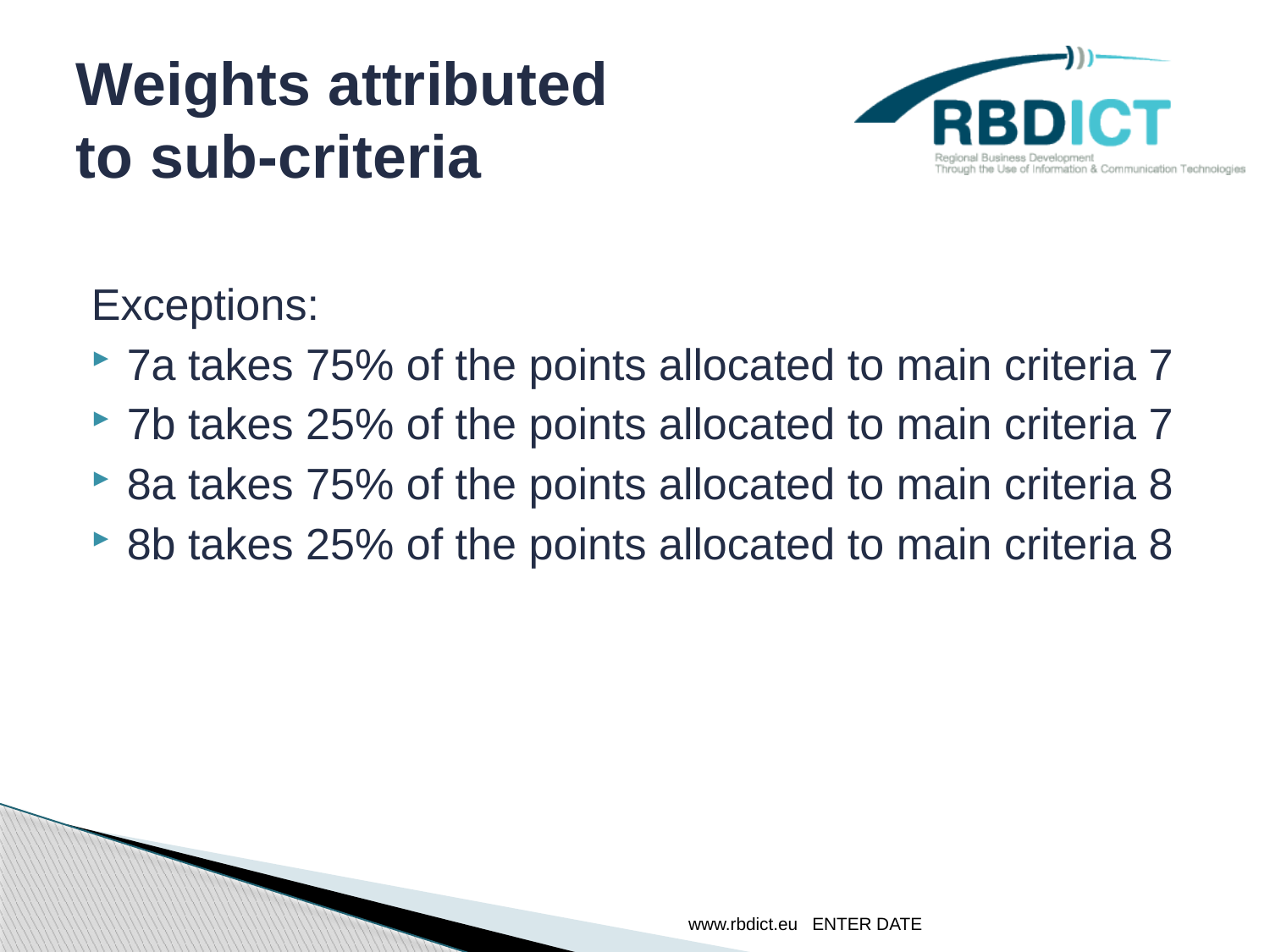

# Weights attributed to sub-criteria

Exceptions:
7a takes 75% of the points allocated to main criteria 7
7b takes 25% of the points allocated to main criteria 7
8a takes 75% of the points allocated to main criteria 8
8b takes 25% of the points allocated to main criteria 8
www.rbdict.eu   ENTER DATE